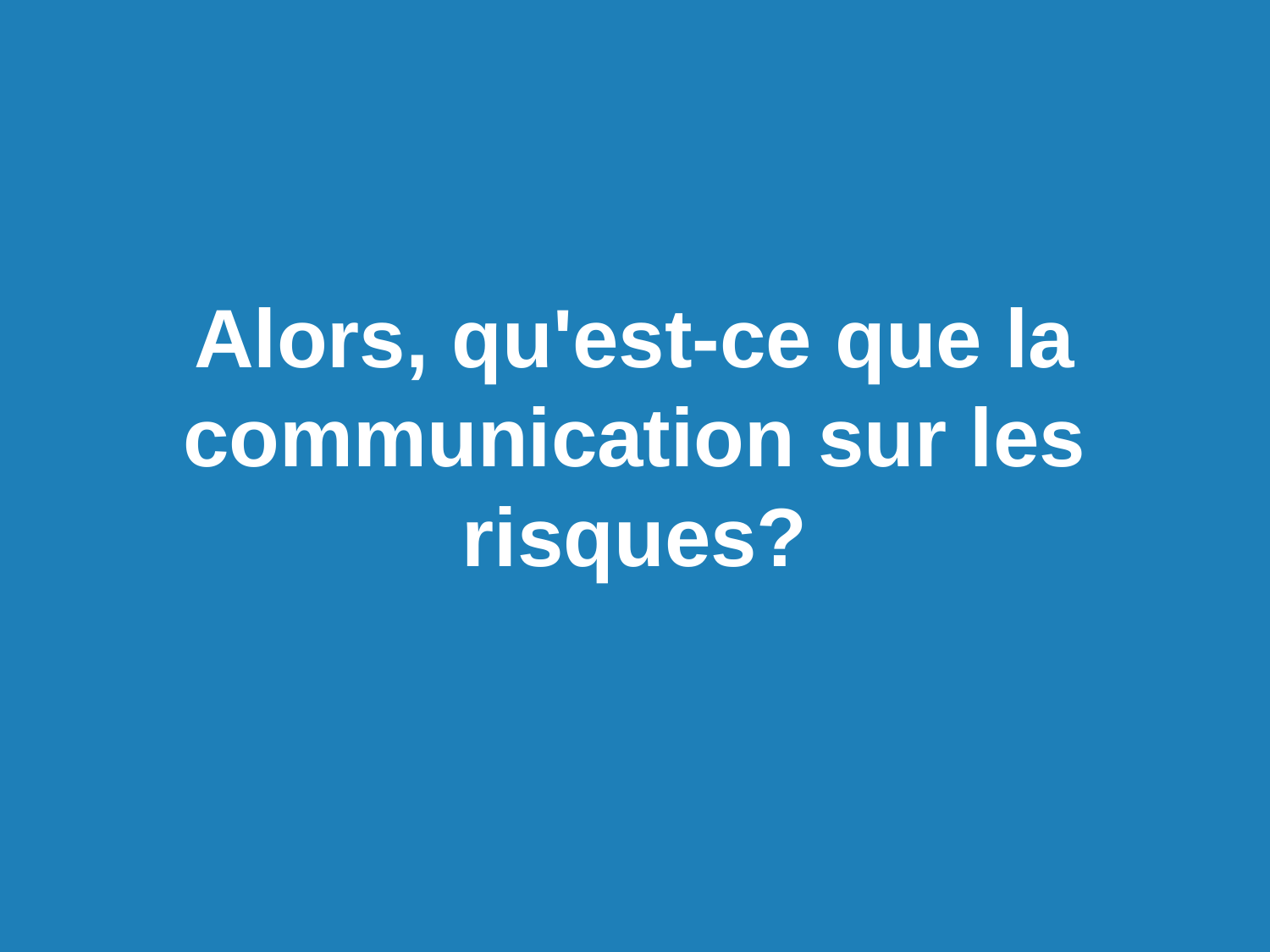

Alors, qu'est-ce que la communication sur les risques?